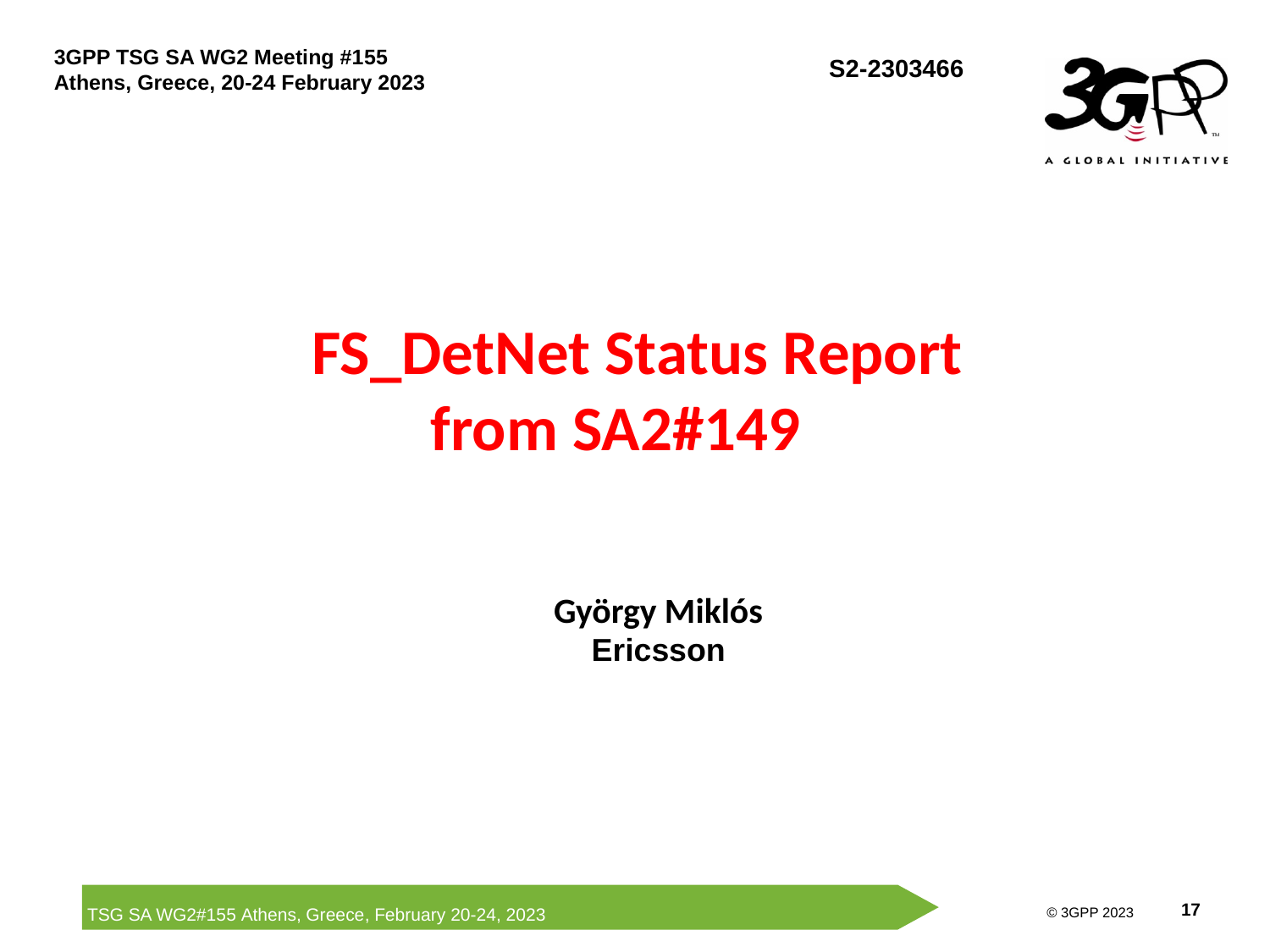

# FS_DetNet Status Report from SA2#149
György Miklós
Ericsson